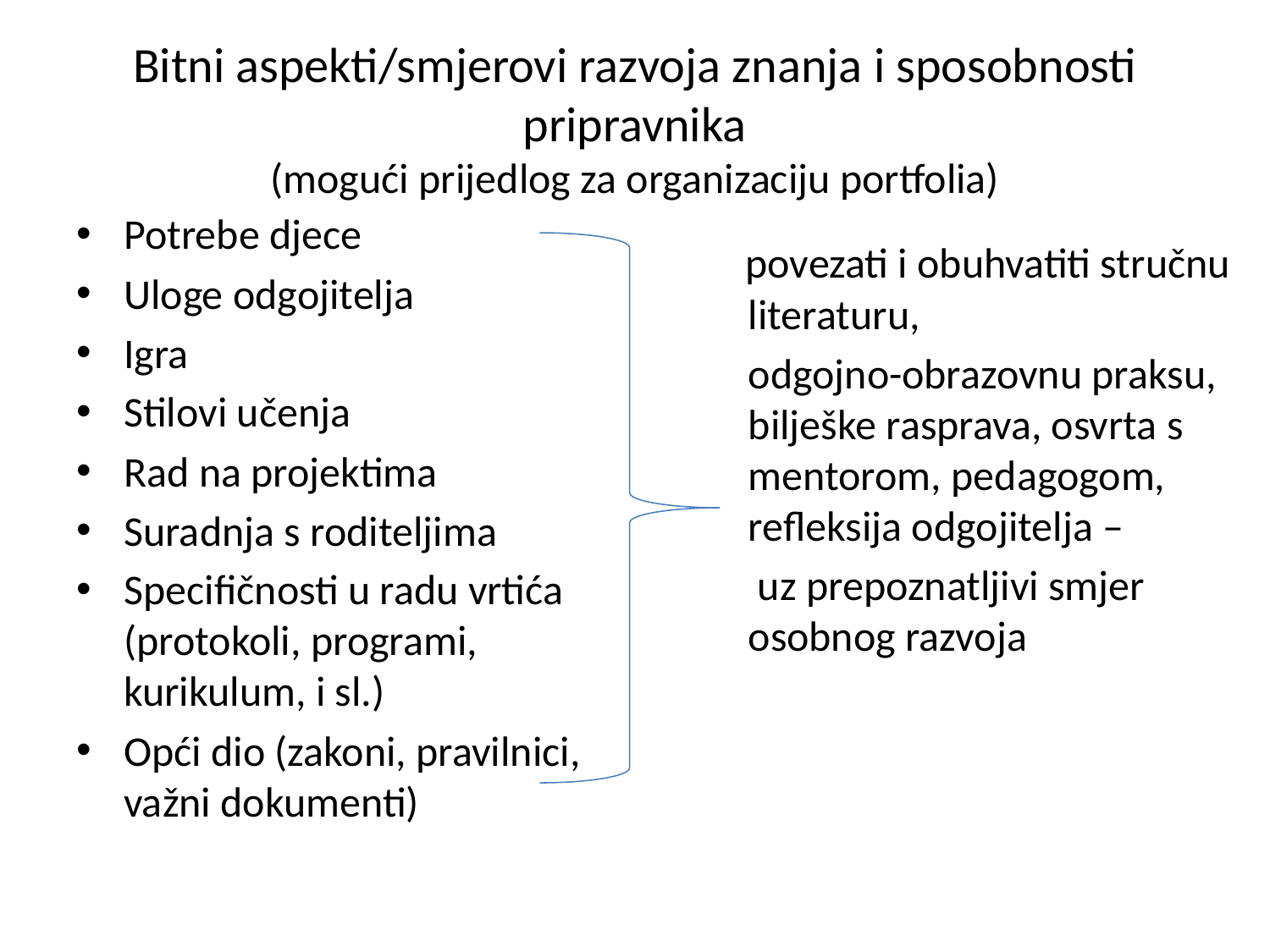

# Bitni aspekti/smjerovi razvoja znanja i sposobnosti pripravnika (mogući prijedlog za organizaciju portfolia)
Potrebe djece
Uloge odgojitelja
Igra
Stilovi učenja
Rad na projektima
Suradnja s roditeljima
Specifičnosti u radu vrtića (protokoli, programi, kurikulum, i sl.)
Opći dio (zakoni, pravilnici, važni dokumenti)

    povezati i obuhvatiti stručnu literaturu,
     odgojno-obrazovnu praksu, bilješke rasprava, osvrta s mentorom, pedagogom, refleksija odgojitelja –
      uz prepoznatljivi smjer osobnog razvoja